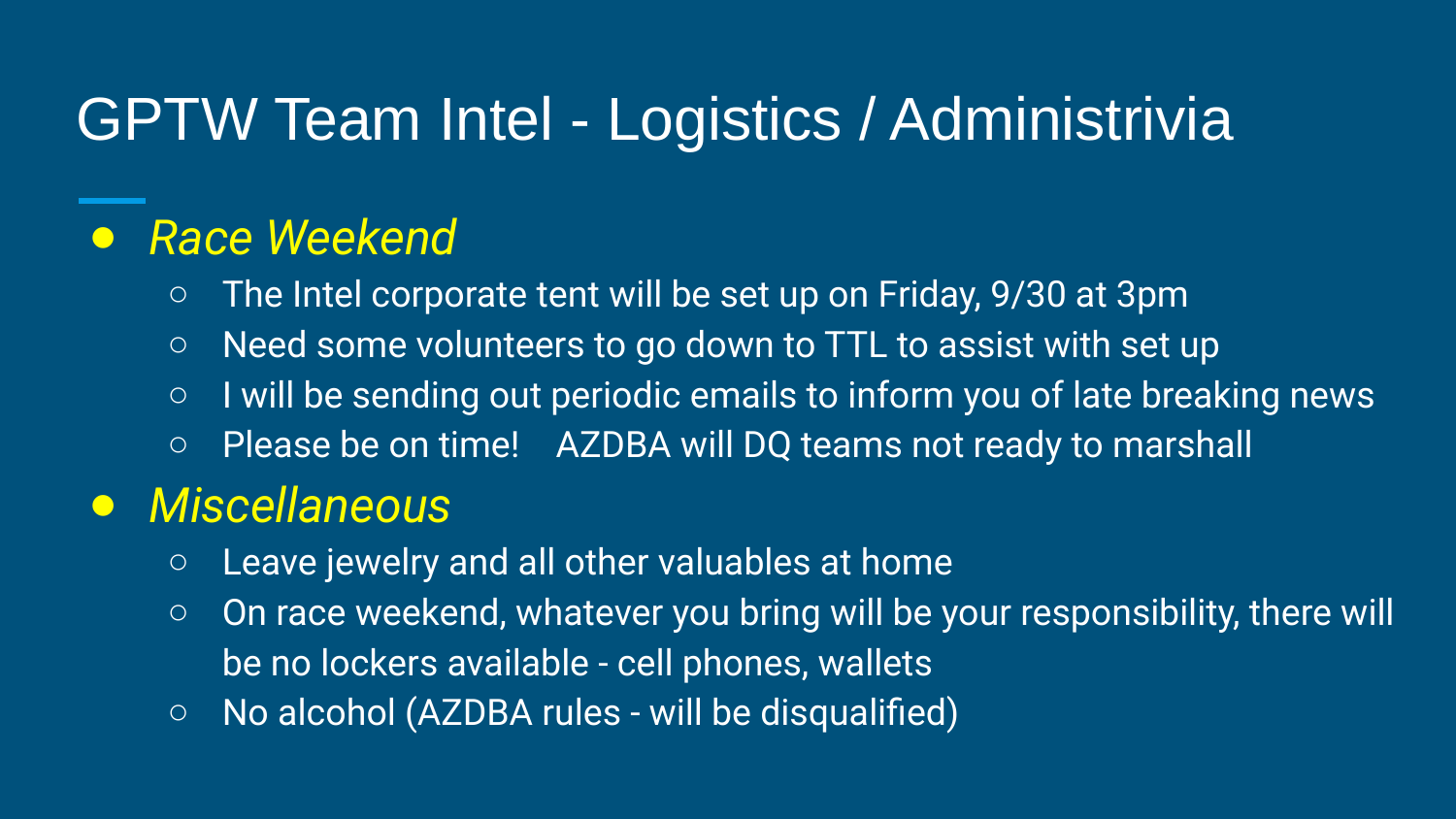

# GPTW Team Intel - Logistics / Administrivia
Race Weekend
The Intel corporate tent will be set up on Friday, 9/30 at 3pm
Need some volunteers to go down to TTL to assist with set up
I will be sending out periodic emails to inform you of late breaking news
Please be on time!    AZDBA will DQ teams not ready to marshall
Miscellaneous
Leave jewelry and all other valuables at home
On race weekend, whatever you bring will be your responsibility, there will be no lockers available - cell phones, wallets
No alcohol (AZDBA rules - will be disqualified)